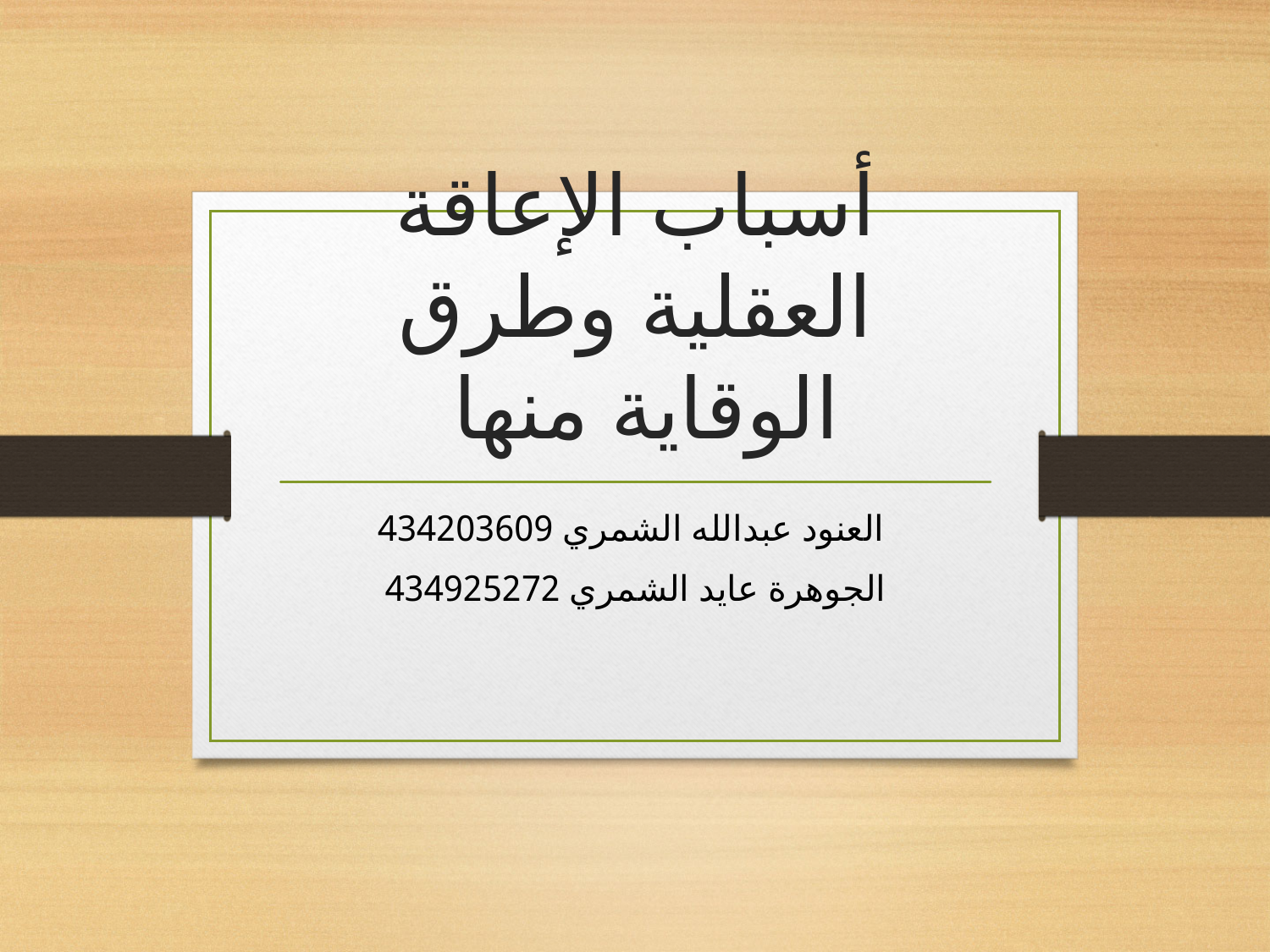

# أسباب الإعاقة العقلية وطرق الوقاية منها
 العنود عبدالله الشمري 434203609
الجوهرة عايد الشمري 434925272